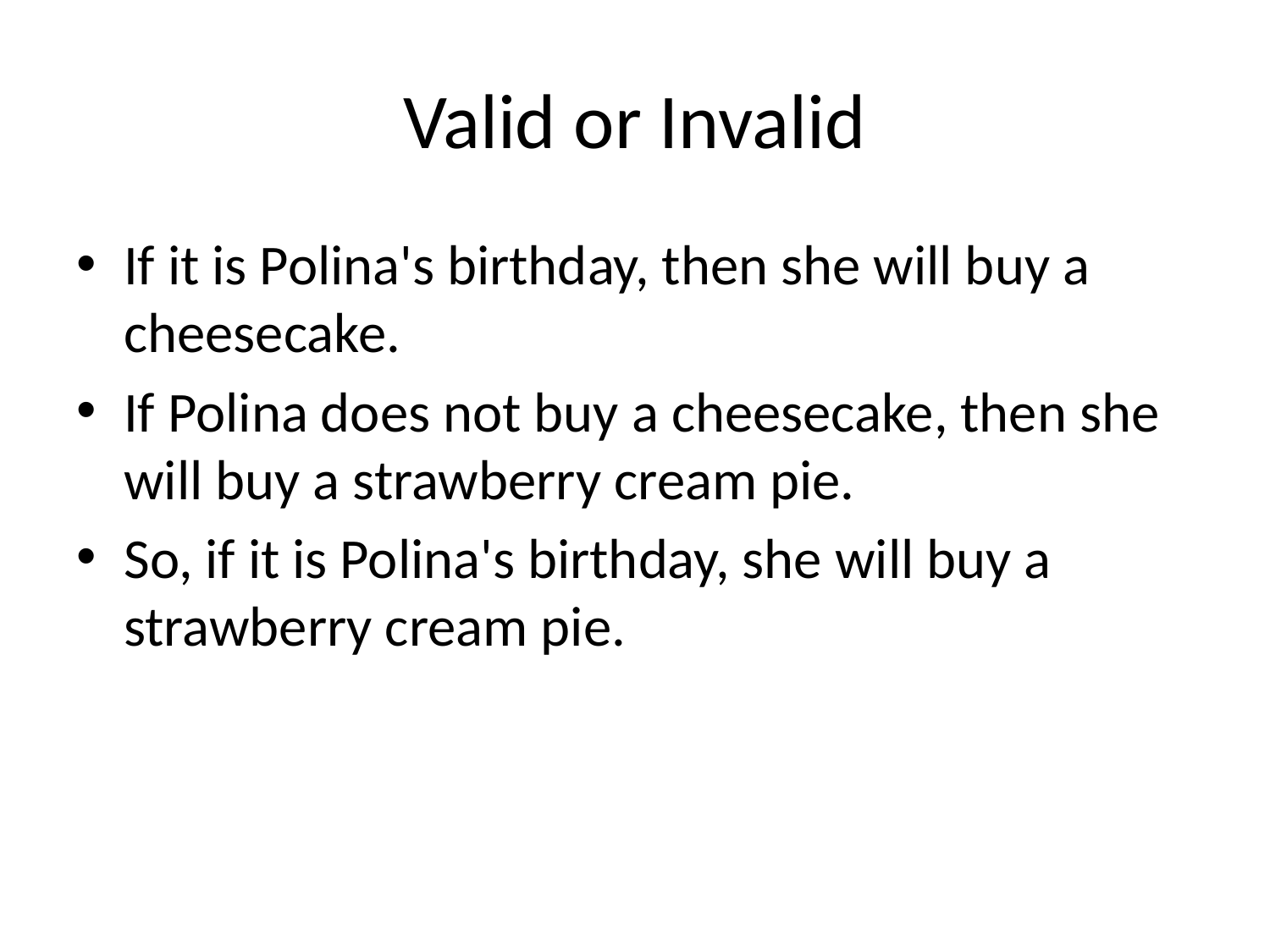

# Valid or Invalid
If it is Polina's birthday, then she will buy a cheesecake.
If Polina does not buy a cheesecake, then she will buy a strawberry cream pie.
So, if it is Polina's birthday, she will buy a strawberry cream pie.